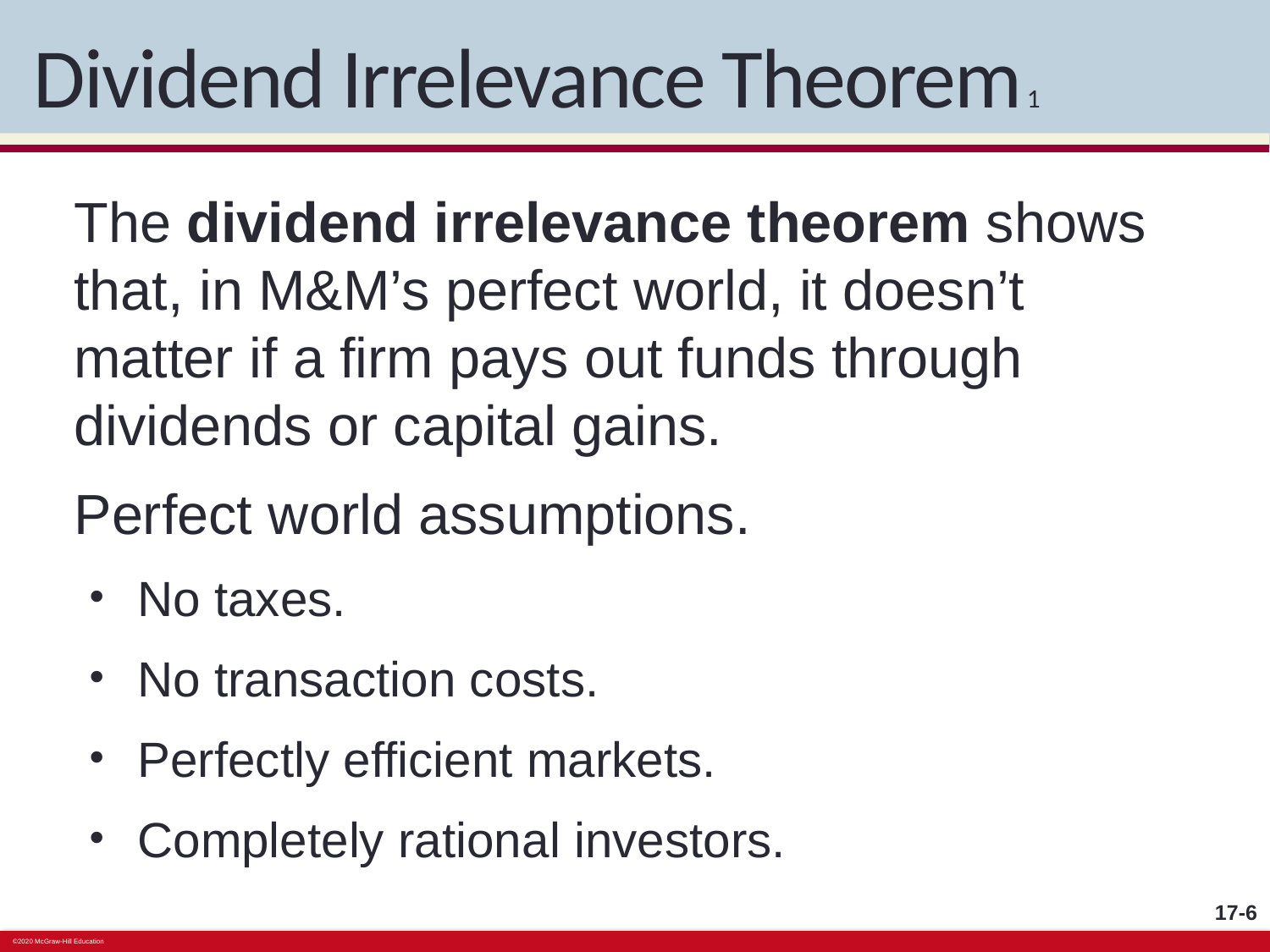

# Dividend Irrelevance Theorem 1
The dividend irrelevance theorem shows that, in M&M’s perfect world, it doesn’t matter if a firm pays out funds through dividends or capital gains.
Perfect world assumptions.
No taxes.
No transaction costs.
Perfectly efficient markets.
Completely rational investors.